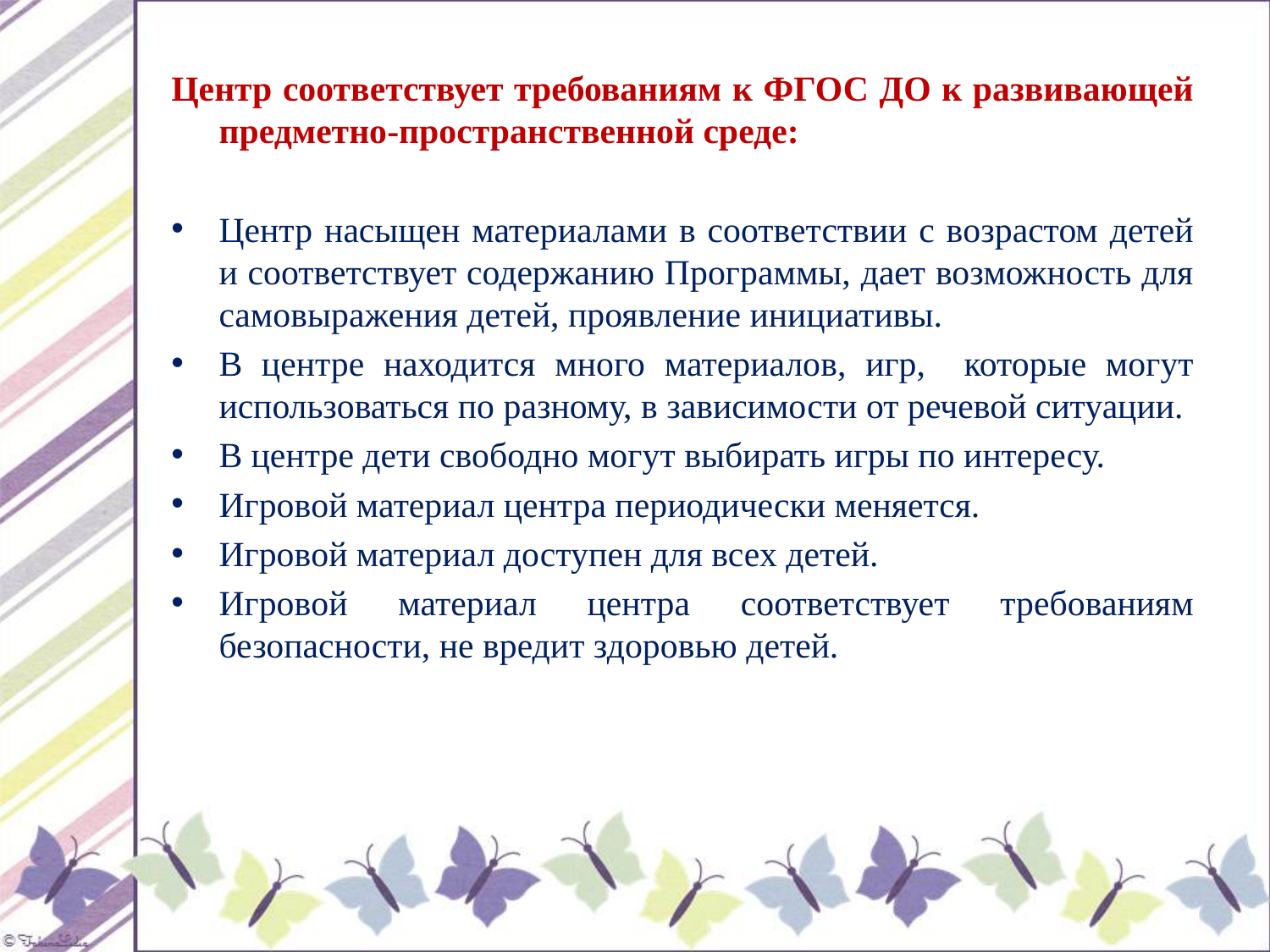

Центр соответствует требованиям к ФГОС ДО к развивающей предметно-пространственной среде:

Центр насыщен материалами в соответствии с возрастом детей и соответствует содержанию Программы, дает возможность для самовыражения детей, проявление инициативы.
В центре находится много материалов, игр,  которые могут использоваться по разному, в зависимости от речевой ситуации.
В центре дети свободно могут выбирать игры по интересу.
Игровой материал центра периодически меняется.
Игровой материал доступен для всех детей.
Игровой материал центра соответствует требованиям безопасности, не вредит здоровью детей.